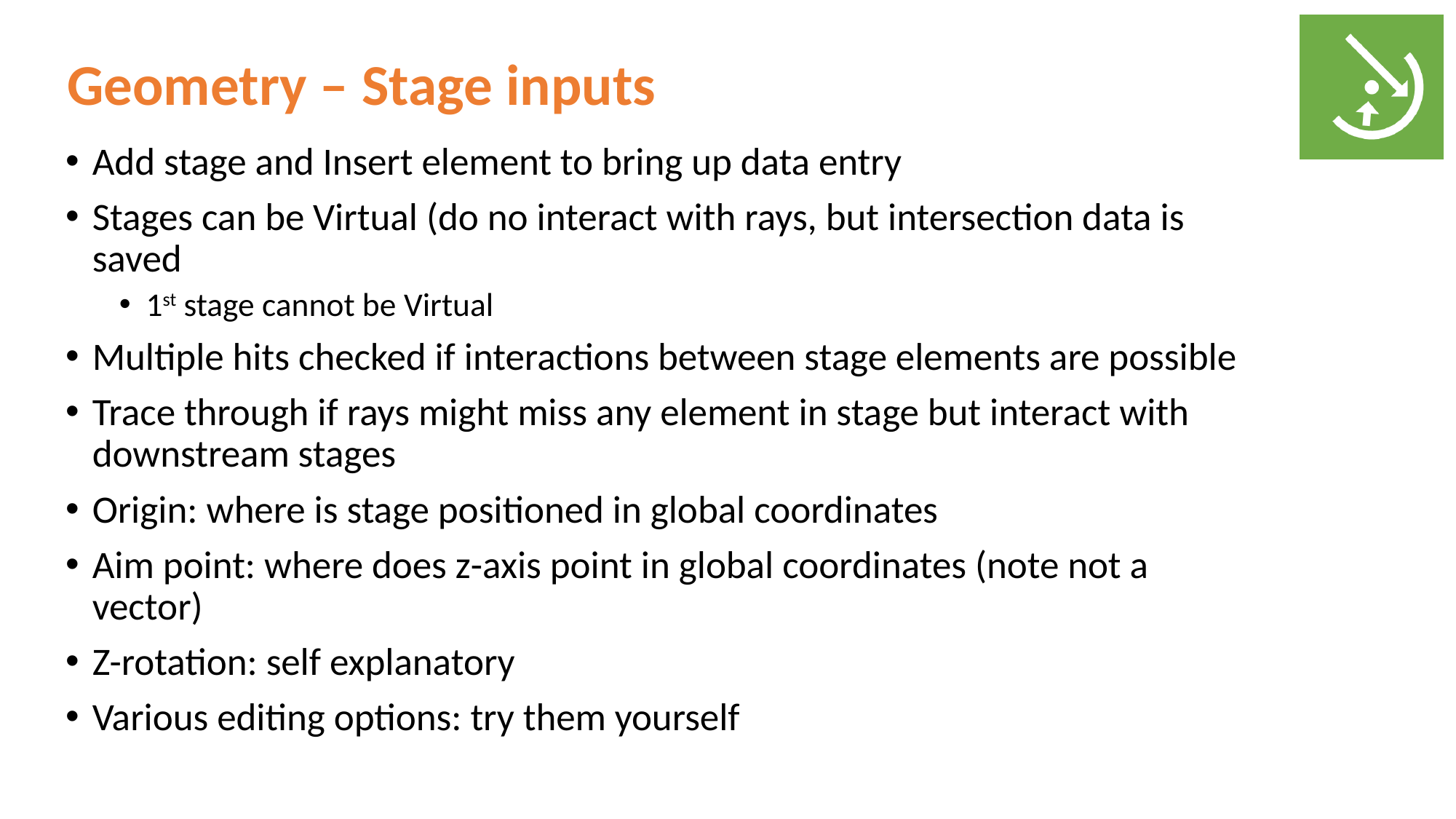

# Geometry – Stage inputs
Add stage and Insert element to bring up data entry
Stages can be Virtual (do no interact with rays, but intersection data is saved
1st stage cannot be Virtual
Multiple hits checked if interactions between stage elements are possible
Trace through if rays might miss any element in stage but interact with
downstream stages
Origin: where is stage positioned in global coordinates
Aim point: where does z-axis point in global coordinates (note not a vector)
Z-rotation: self explanatory
Various editing options: try them yourself